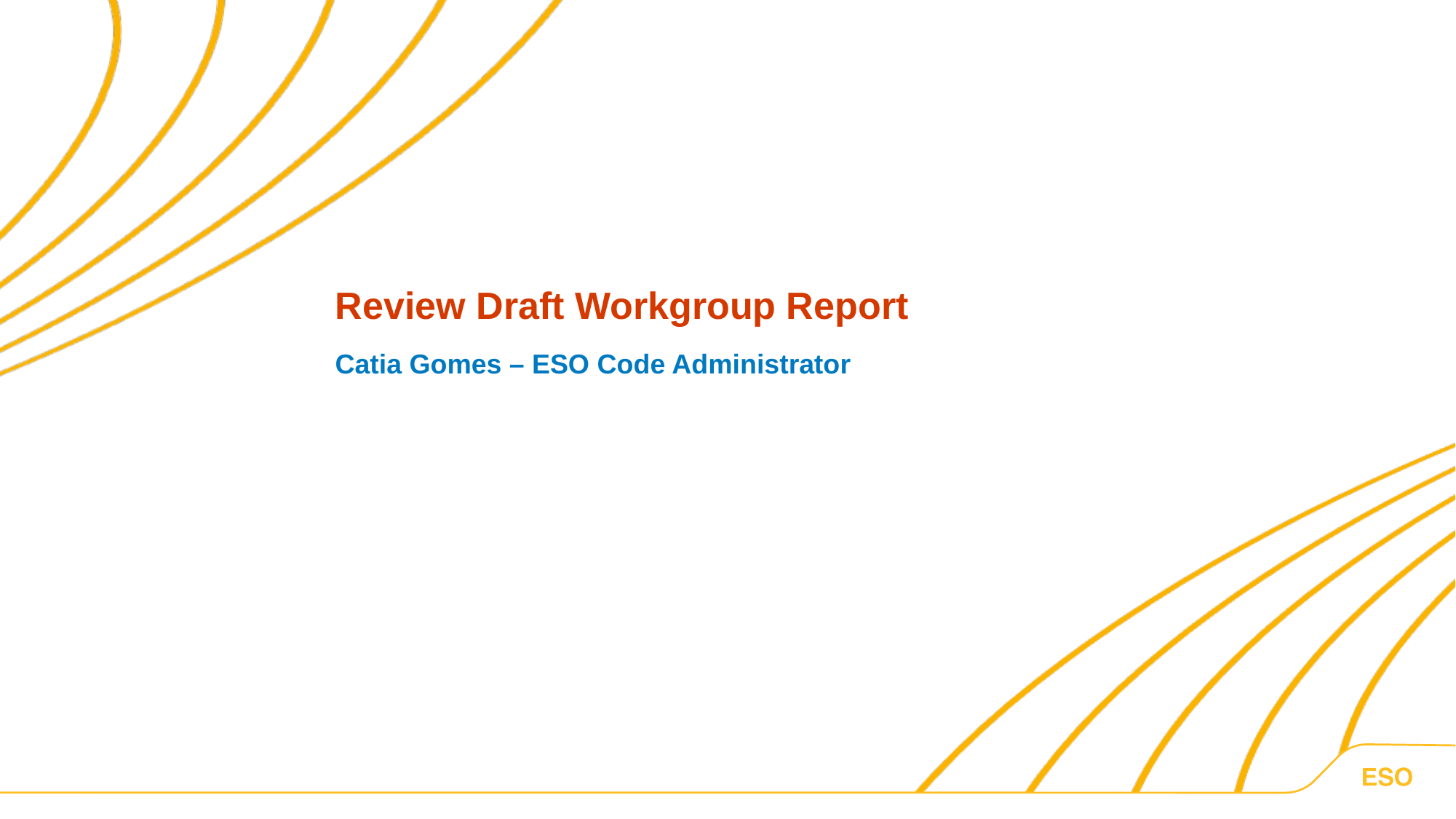

Review Draft Workgroup Report
Catia Gomes – ESO Code Administrator